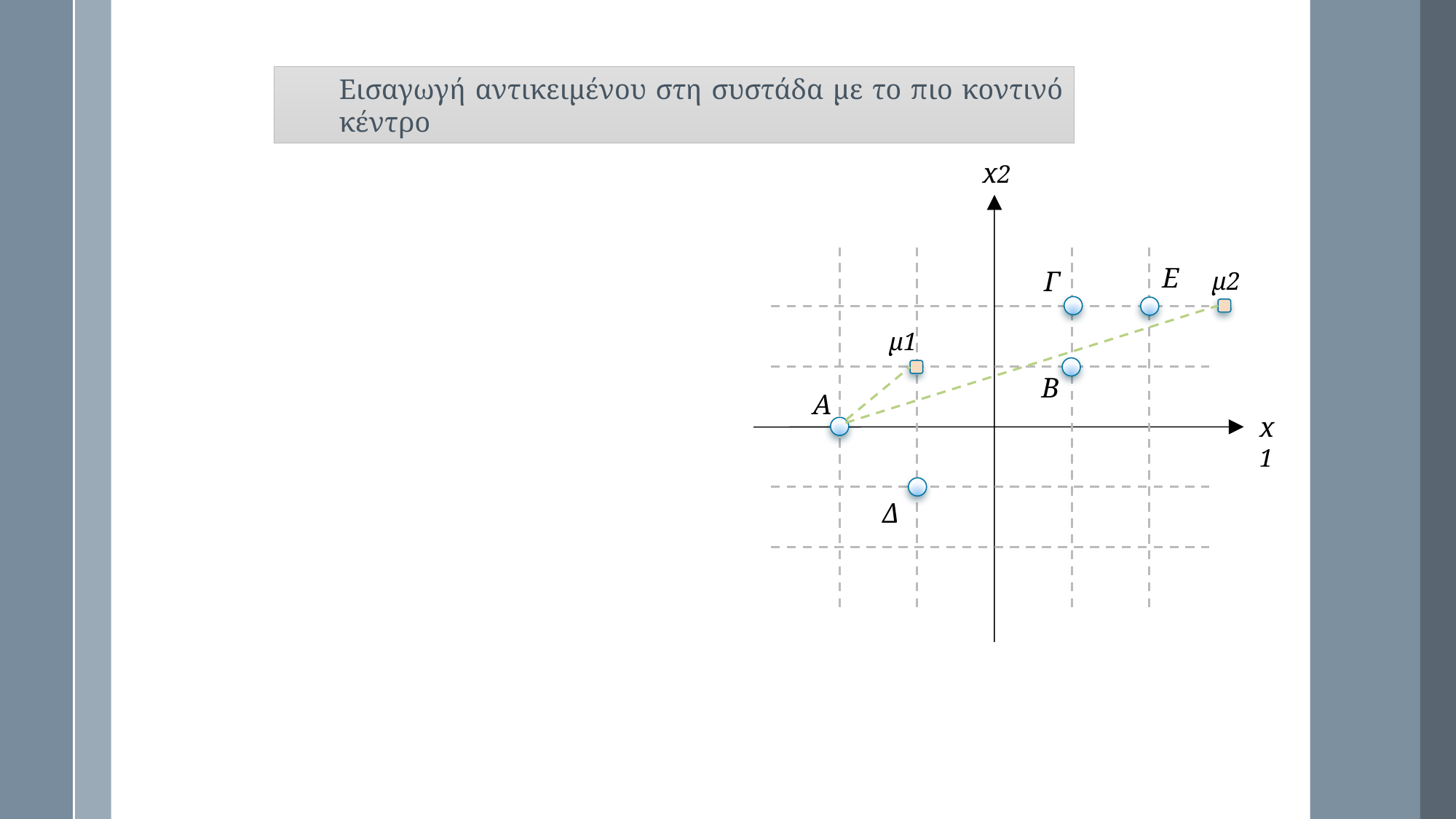

Εισαγωγή αντικειμένου στη συστάδα με το πιο κοντινό κέντρο
x2

Ε
Γ
μ2

μ1

B
A
x1

Δ